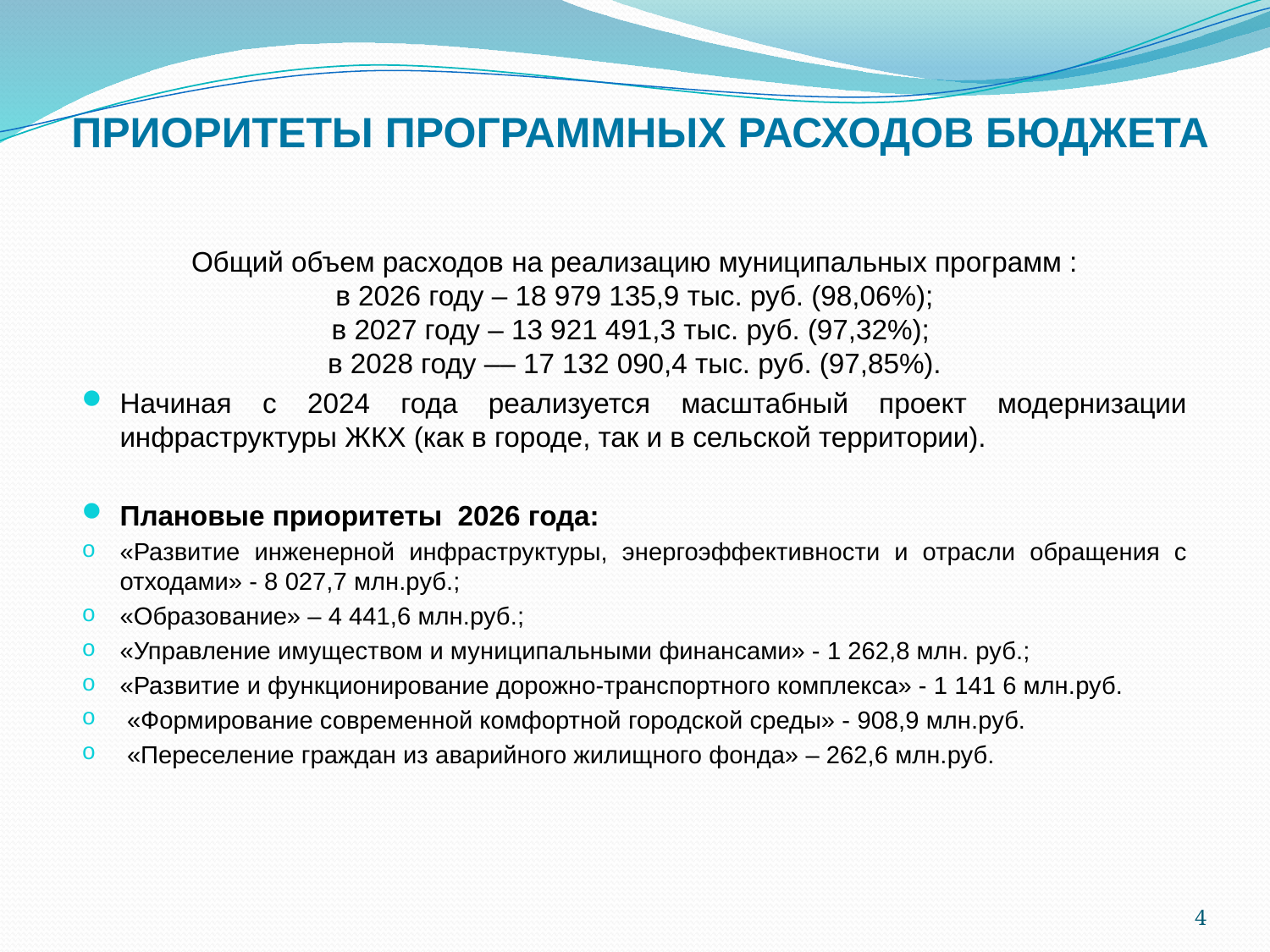

# ПРИОРИТЕТЫ ПРОГРАММНЫХ РАСХОДОВ БЮДЖЕТА
Общий объем расходов на реализацию муниципальных программ :
в 2026 году – 18 979 135,9 тыс. руб. (98,06%);
в 2027 году – 13 921 491,3 тыс. руб. (97,32%);
в 2028 году –– 17 132 090,4 тыс. руб. (97,85%).
Начиная с 2024 года реализуется масштабный проект модернизации инфраструктуры ЖКХ (как в городе, так и в сельской территории).

Плановые приоритеты  2026 года:
«Развитие инженерной инфраструктуры, энергоэффективности и отрасли обращения с отходами» - 8 027,7 млн.руб.;
«Образование» – 4 441,6 млн.руб.;
«Управление имуществом и муниципальными финансами» - 1 262,8 млн. руб.;
«Развитие и функционирование дорожно-транспортного комплекса» - 1 141 6 млн.руб.
 «Формирование современной комфортной городской среды» - 908,9 млн.руб.
 «Переселение граждан из аварийного жилищного фонда» – 262,6 млн.руб.
4